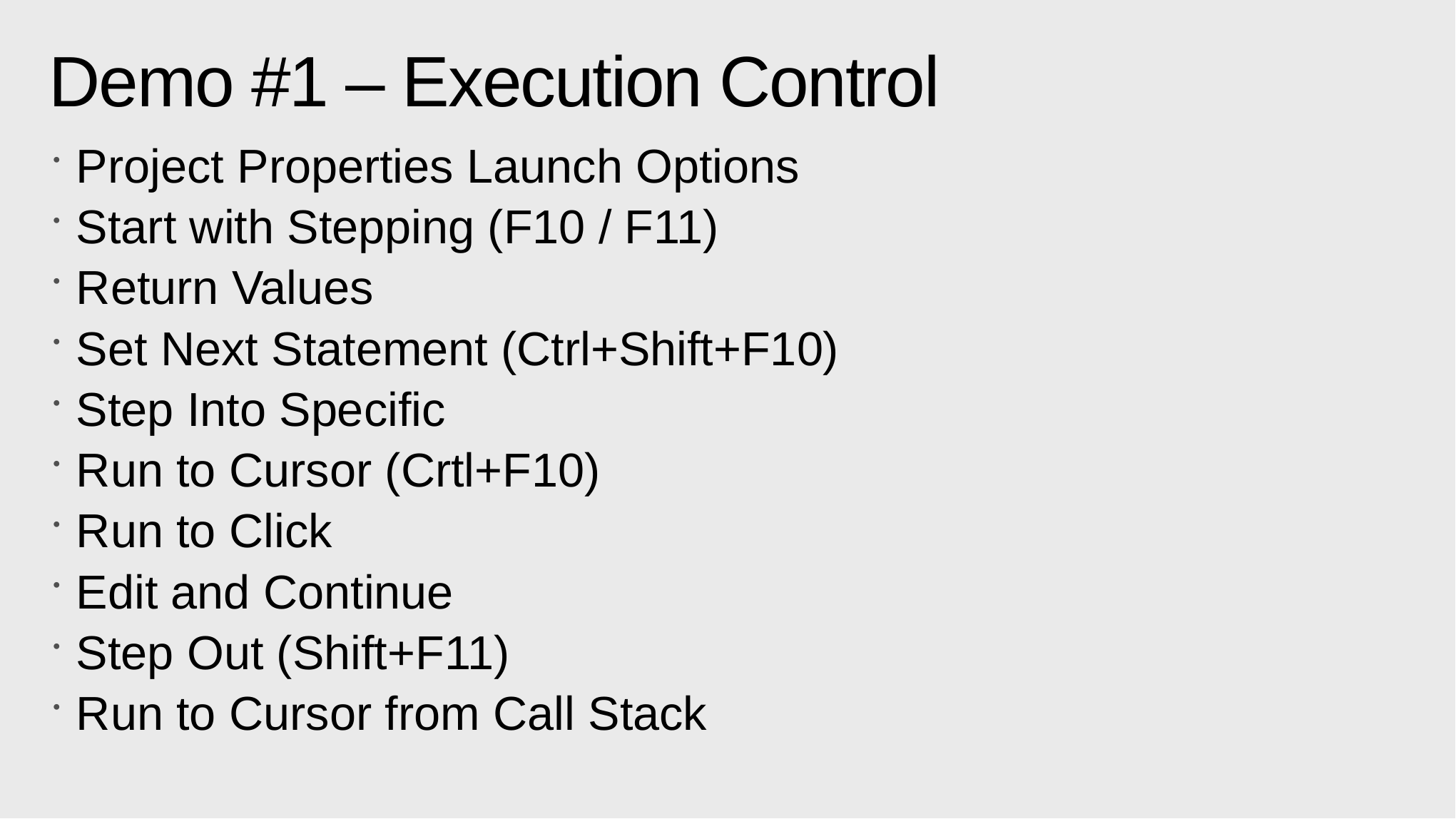

# Demo #1 – Execution Control
Project Properties Launch Options
Start with Stepping (F10 / F11)
Return Values
Set Next Statement (Ctrl+Shift+F10)
Step Into Specific
Run to Cursor (Crtl+F10)
Run to Click
Edit and Continue
Step Out (Shift+F11)
Run to Cursor from Call Stack